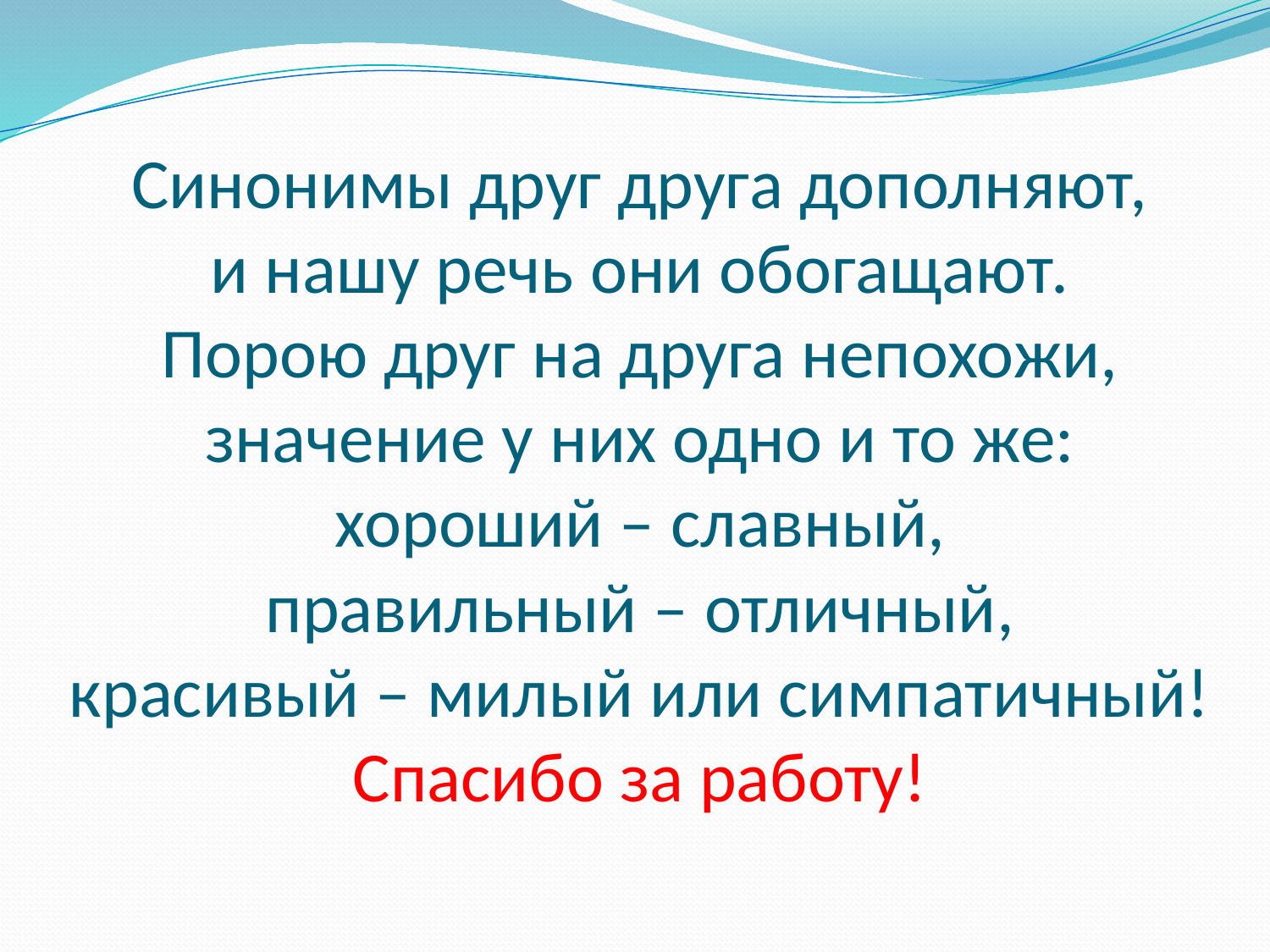

# Синонимы друг друга дополняют, и нашу речь они обогащают. Порою друг на друга непохожи, значение у них одно и то же: хороший – славный, правильный – отличный, красивый – милый или симпатичный! Спасибо за работу!